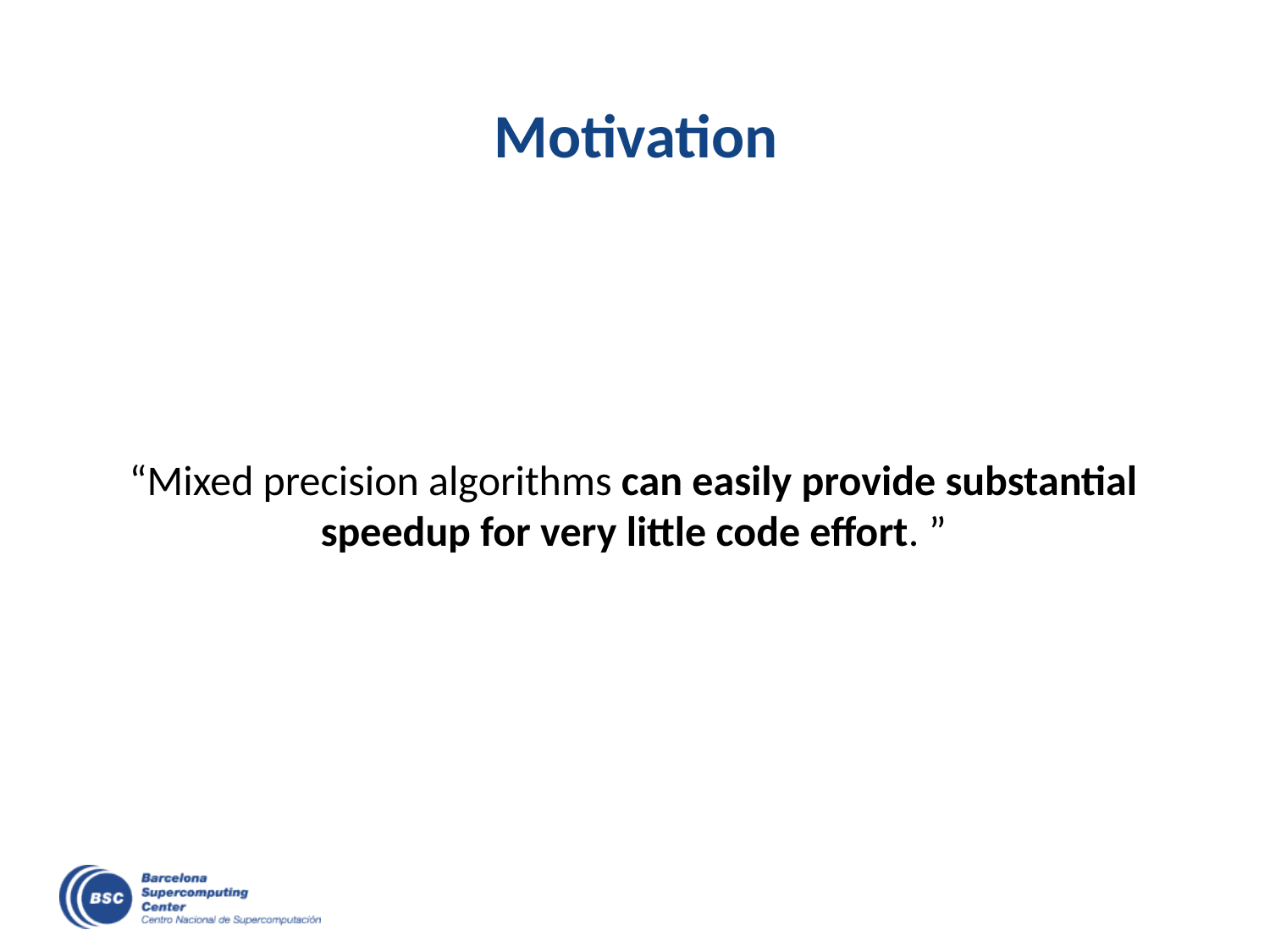

# Motivation
“Mixed precision algorithms can easily provide substantial speedup for very little code effort. ”